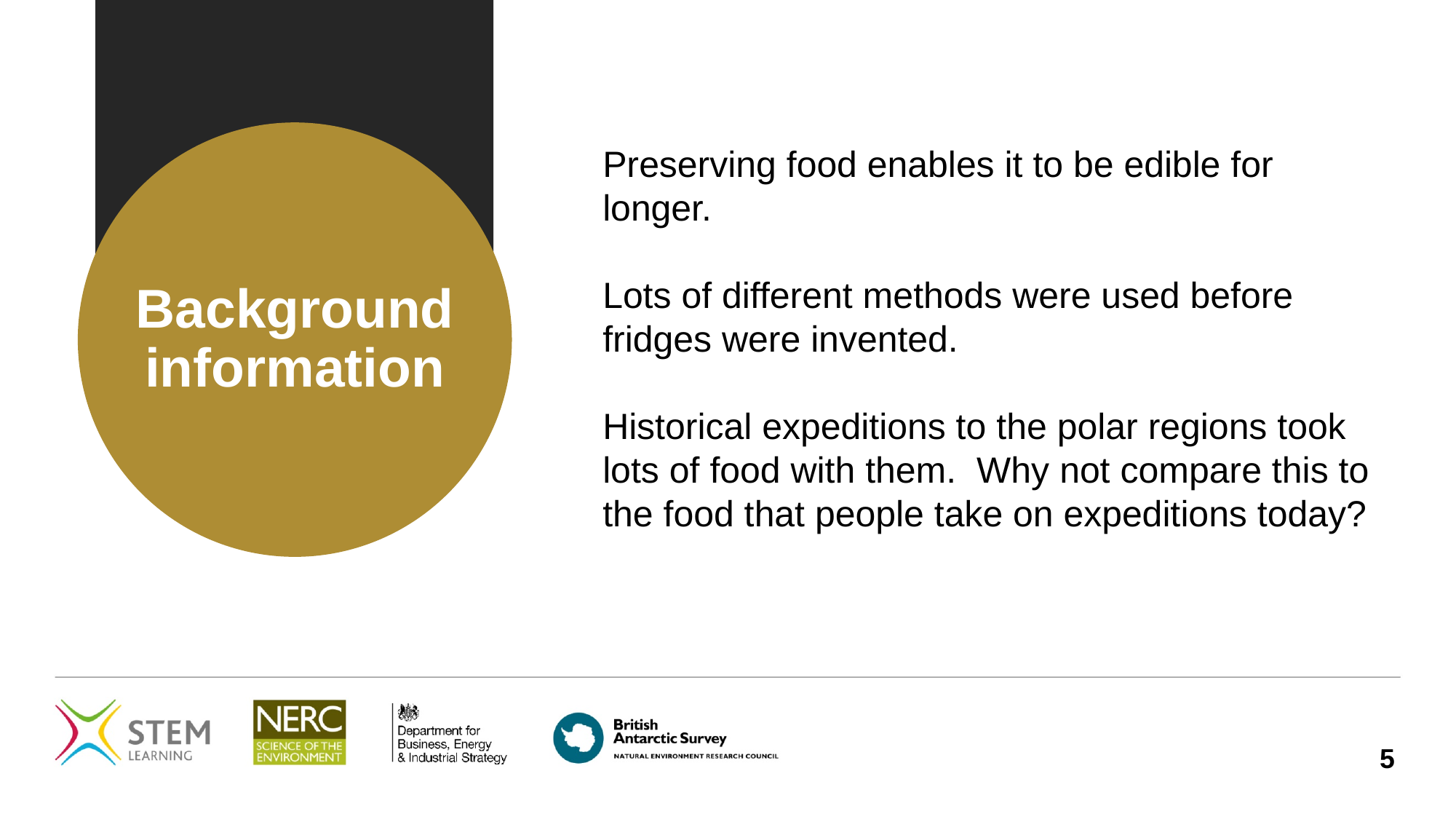

Preserving food enables it to be edible for longer.

Lots of different methods were used before fridges were invented.

Historical expeditions to the polar regions took lots of food with them.  Why not compare this to the food that people take on expeditions today?
# Background information
5